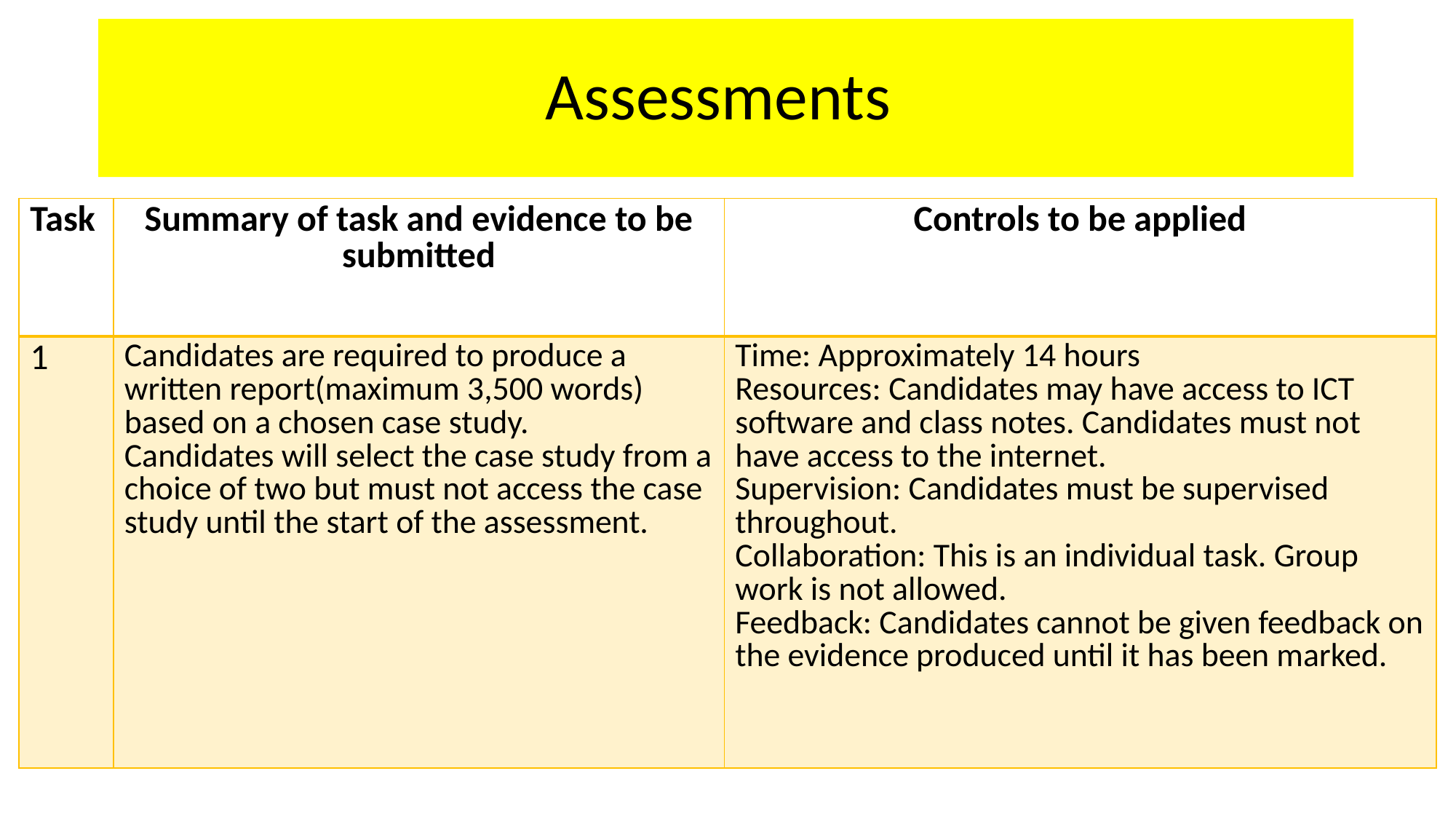

# Assessments
| Task | Summary of task and evidence to be submitted | Controls to be applied |
| --- | --- | --- |
| 1 | Candidates are required to produce a written report(maximum 3,500 words) based on a chosen case study. Candidates will select the case study from a choice of two but must not access the case study until the start of the assessment. | Time: Approximately 14 hours Resources: Candidates may have access to ICT software and class notes. Candidates must not have access to the internet.  Supervision: Candidates must be supervised throughout.  Collaboration: This is an individual task. Group work is not allowed. Feedback: Candidates cannot be given feedback on the evidence produced until it has been marked. |